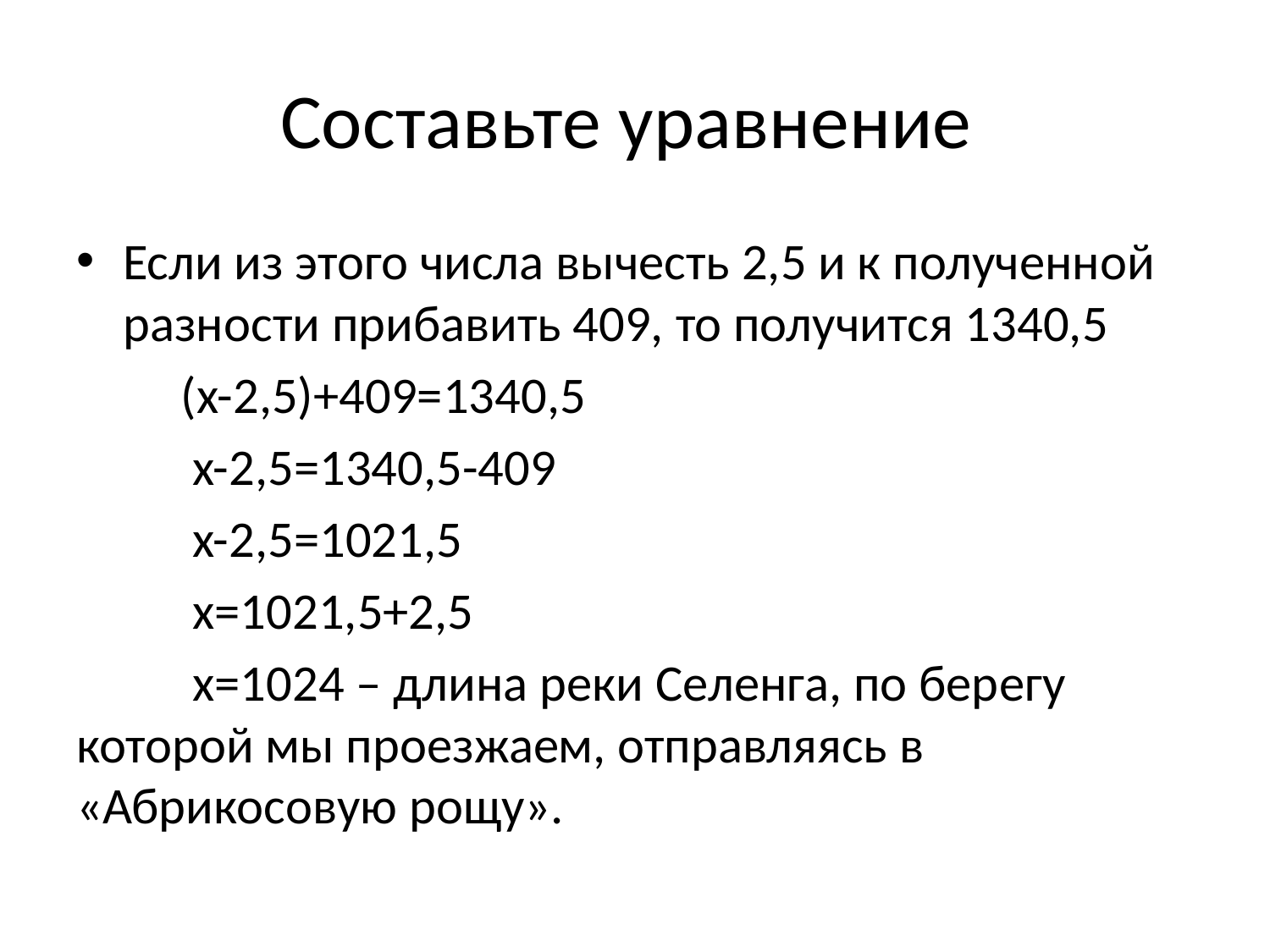

# Составьте уравнение
Если из этого числа вычесть 2,5 и к полученной разности прибавить 409, то получится 1340,5
         (x-2,5)+409=1340,5
          x-2,5=1340,5-409
          x-2,5=1021,5
          x=1021,5+2,5
          x=1024 – длина реки Селенга, по берегу которой мы проезжаем, отправляясь в «Абрикосовую рощу».